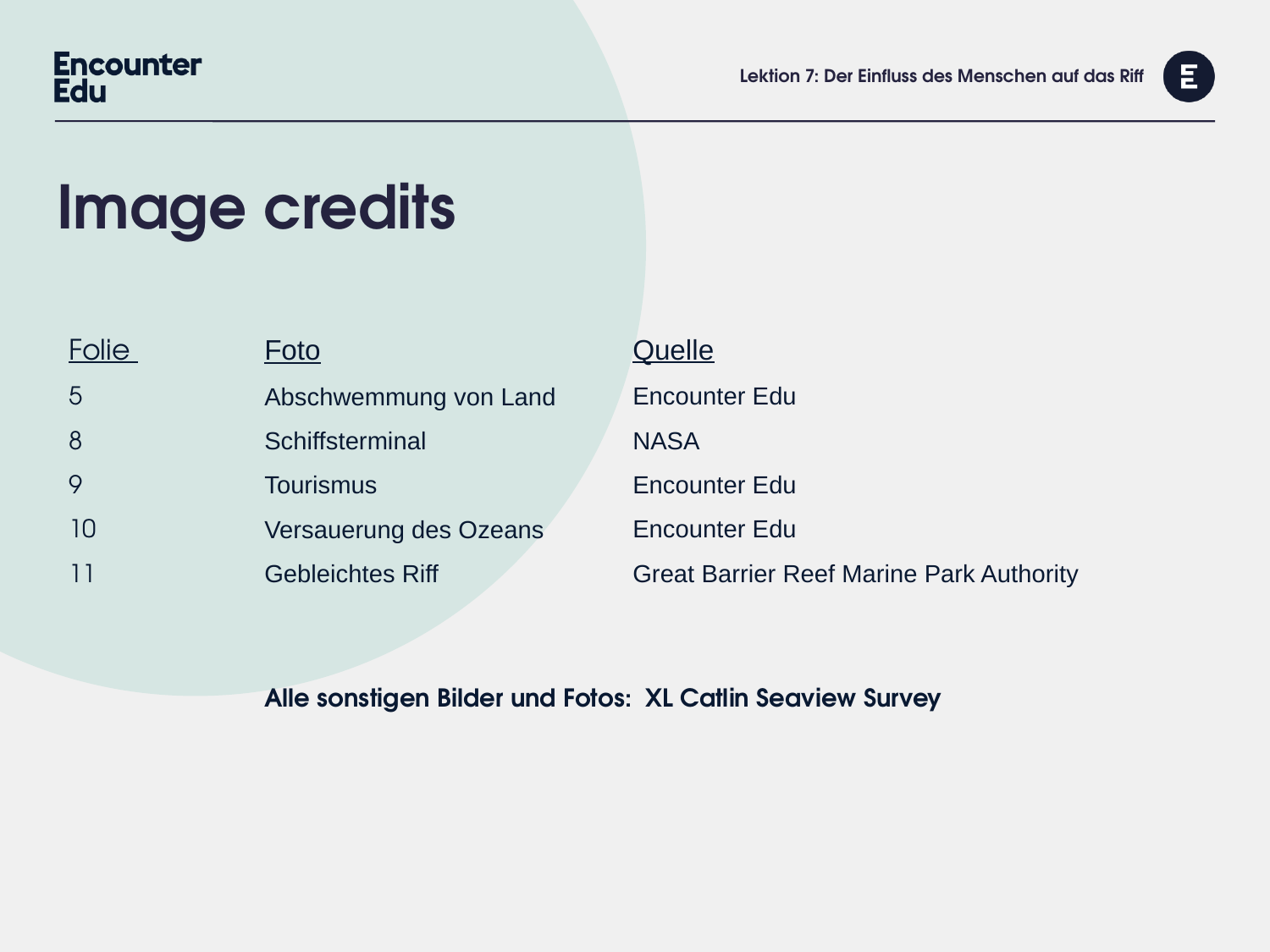

# Lektion 7: Der Einfluss des Menschen auf das Riff
Folie
5
8
9
10
11
Quelle
Encounter Edu
NASA
Encounter Edu
Encounter Edu
Great Barrier Reef Marine Park Authority

Foto
Abschwemmung von Land
Schiffsterminal
Tourismus
Versauerung des Ozeans
Gebleichtes Riff
Alle sonstigen Bilder und Fotos: 	XL Catlin Seaview Survey